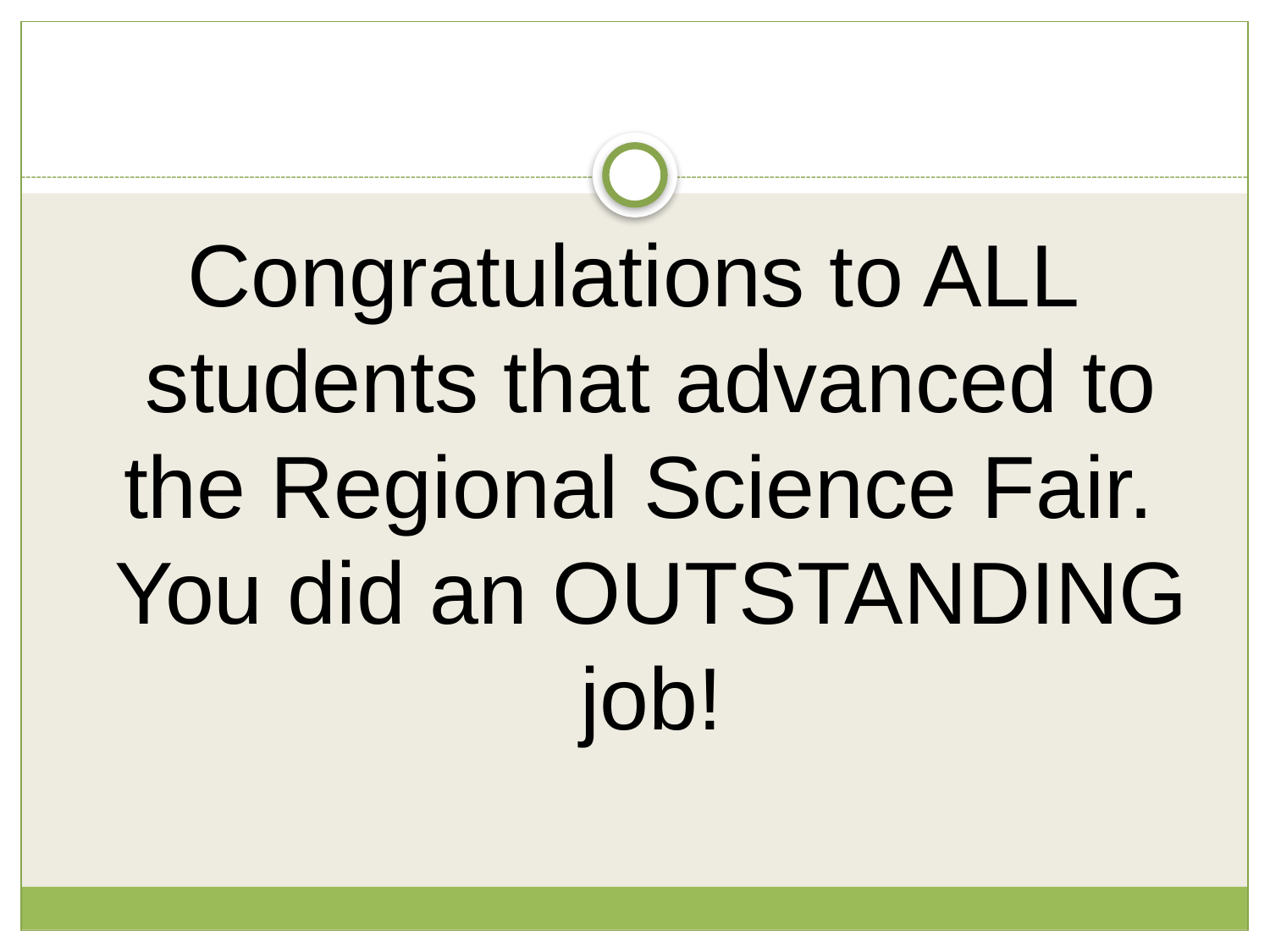

Congratulations to ALL students that advanced to the Regional Science Fair.  You did an OUTSTANDING job!